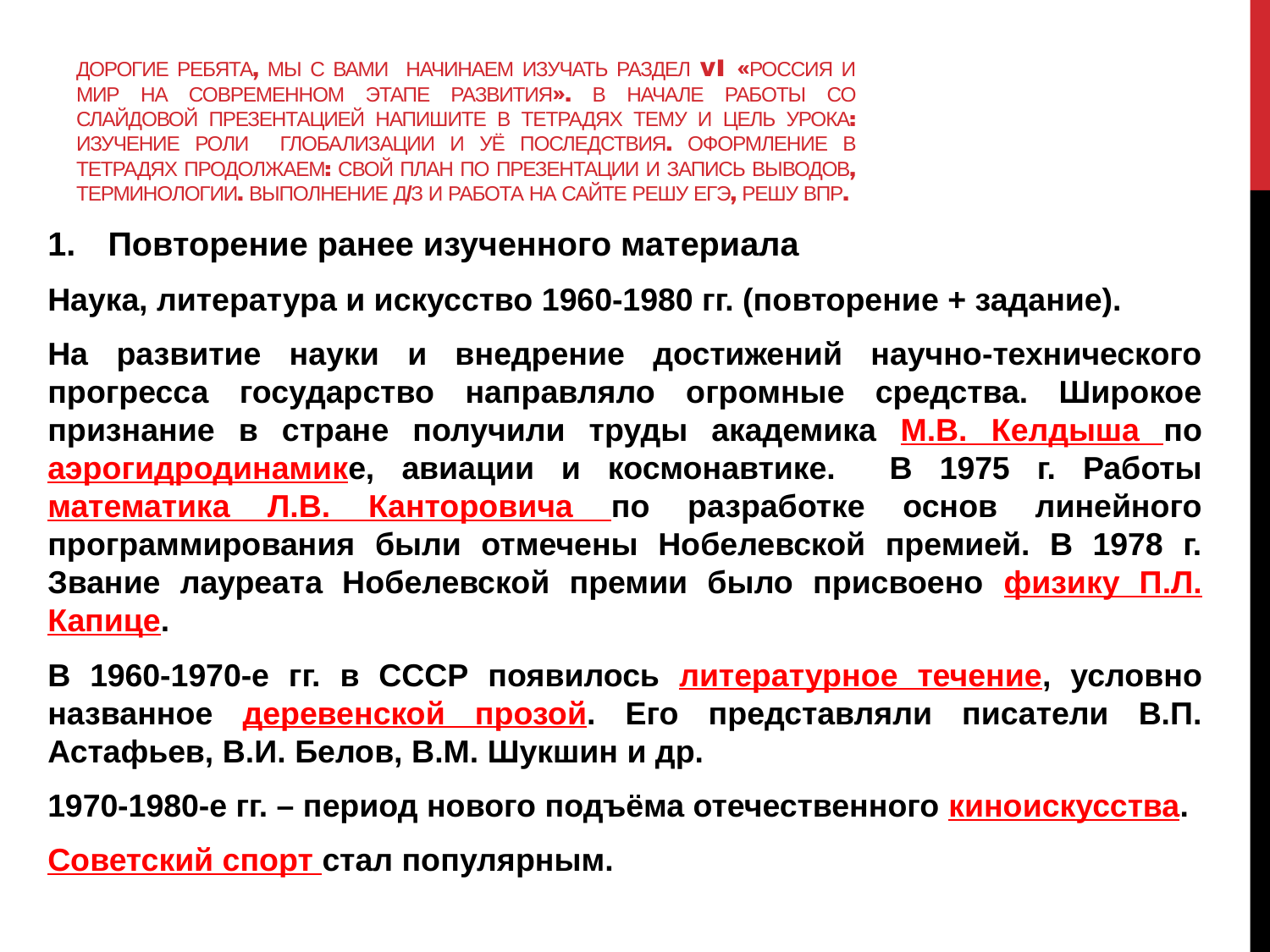

# Дорогие ребята, мы с вами  начинаем изучать раздел VI «россия и мир на современном этапе развития». В начале работы со слайдовой презентацией напишите в тетрадях тему и цель урока: изучение роли  глобализации и уё последствия. Оформление в тетрадях продолжаем: свой план по презентации и запись выводов, терминологии. Выполнение д/з и работа на сайте решу ЕГЭ, решу впр.
Повторение ранее изученного материала
Наука, литература и искусство 1960-1980 гг. (повторение + задание).
На развитие науки и внедрение достижений научно-технического прогресса государство направляло огромные средства. Широкое признание в стране получили труды академика М.В. Келдыша по аэрогидродинамике, авиации и космонавтике.  В 1975 г. Работы математика Л.В. Канторовича по разработке основ линейного программирования были отмечены Нобелевской премией. В 1978 г. Звание лауреата Нобелевской премии было присвоено физику П.Л. Капице.
В 1960-1970-е гг. в СССР появилось литературное течение, условно названное деревенской прозой. Его представляли писатели В.П. Астафьев, В.И. Белов, В.М. Шукшин и др.
1970-1980-е гг. – период нового подъёма отечественного киноискусства.
Советский спорт стал популярным.